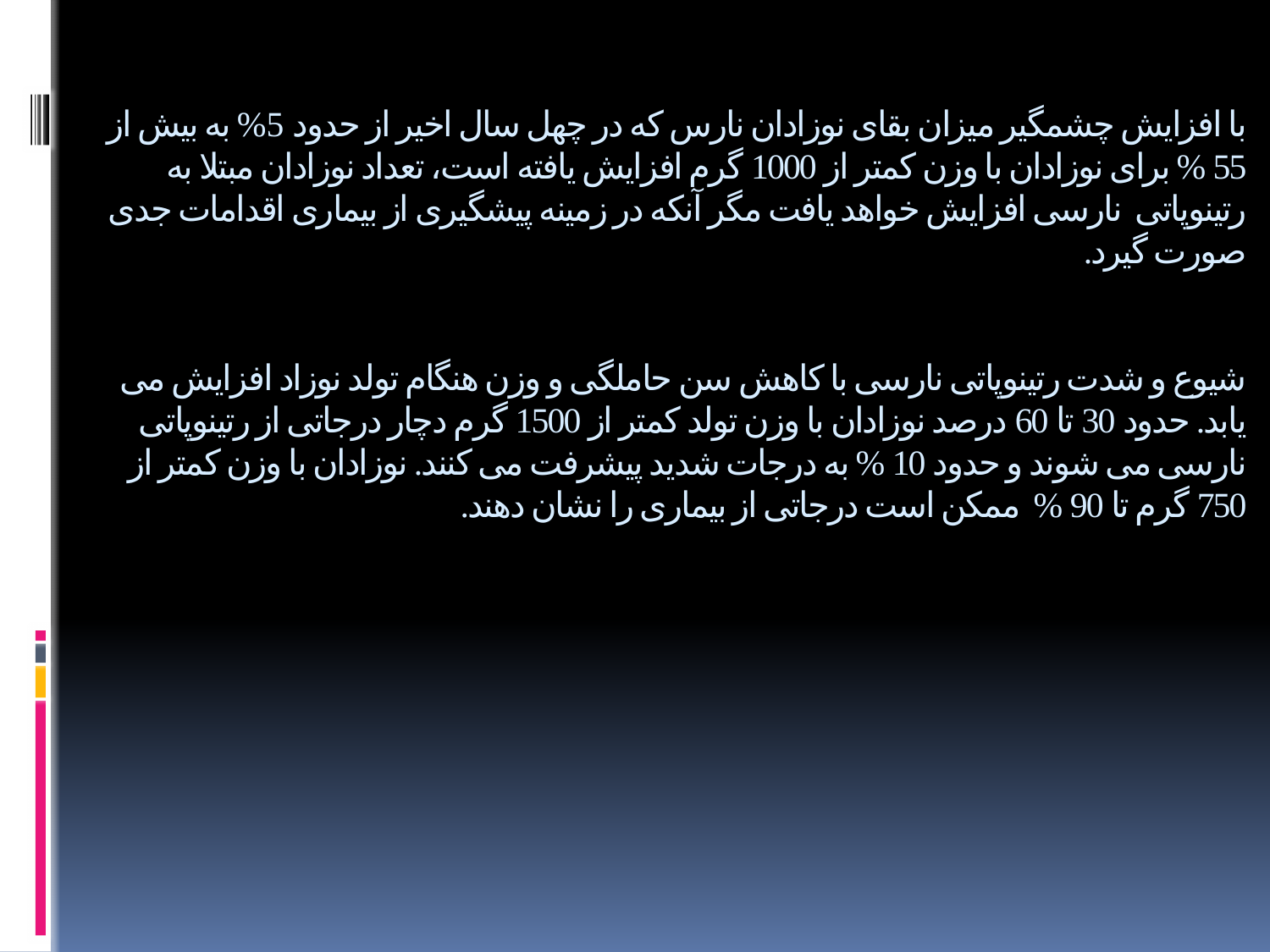

# با افزایش چشمگیر میزان بقای نوزادان نارس که در چهل سال اخیر از حدود 5% به بیش از 55 % برای نوزادان با وزن کمتر از 1000 گرم افزایش یافته است، تعداد نوزادان مبتلا به رتینوپاتی  نارسی افزایش خواهد یافت مگر آنکه در زمینه پیشگیری از بیماری اقدامات جدی صورت گیرد. شیوع و شدت رتینوپاتی نارسی با کاهش سن حاملگی و وزن هنگام تولد نوزاد افزایش می یابد. حدود 30 تا 60 درصد نوزادان با وزن تولد کمتر از 1500 گرم دچار درجاتی از رتینوپاتی نارسی می شوند و حدود 10 % به درجات شدید پیشرفت می کنند. نوزادان با وزن کمتر از 750 گرم تا 90 %  ممکن است درجاتی از بیماری را نشان دهند.